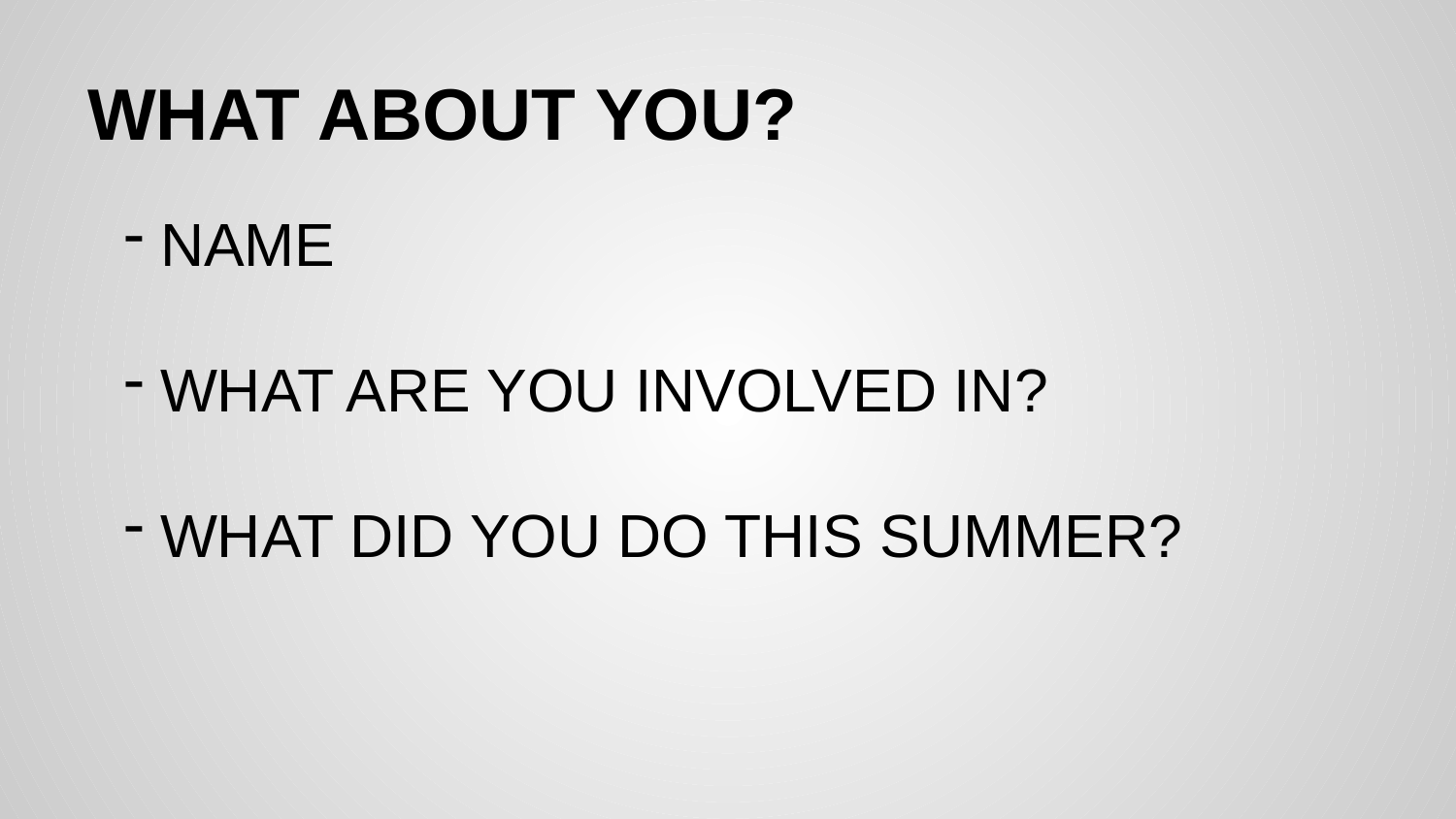

# WHAT ABOUT YOU?
NAME

WHAT ARE YOU INVOLVED IN?

WHAT DID YOU DO THIS SUMMER?